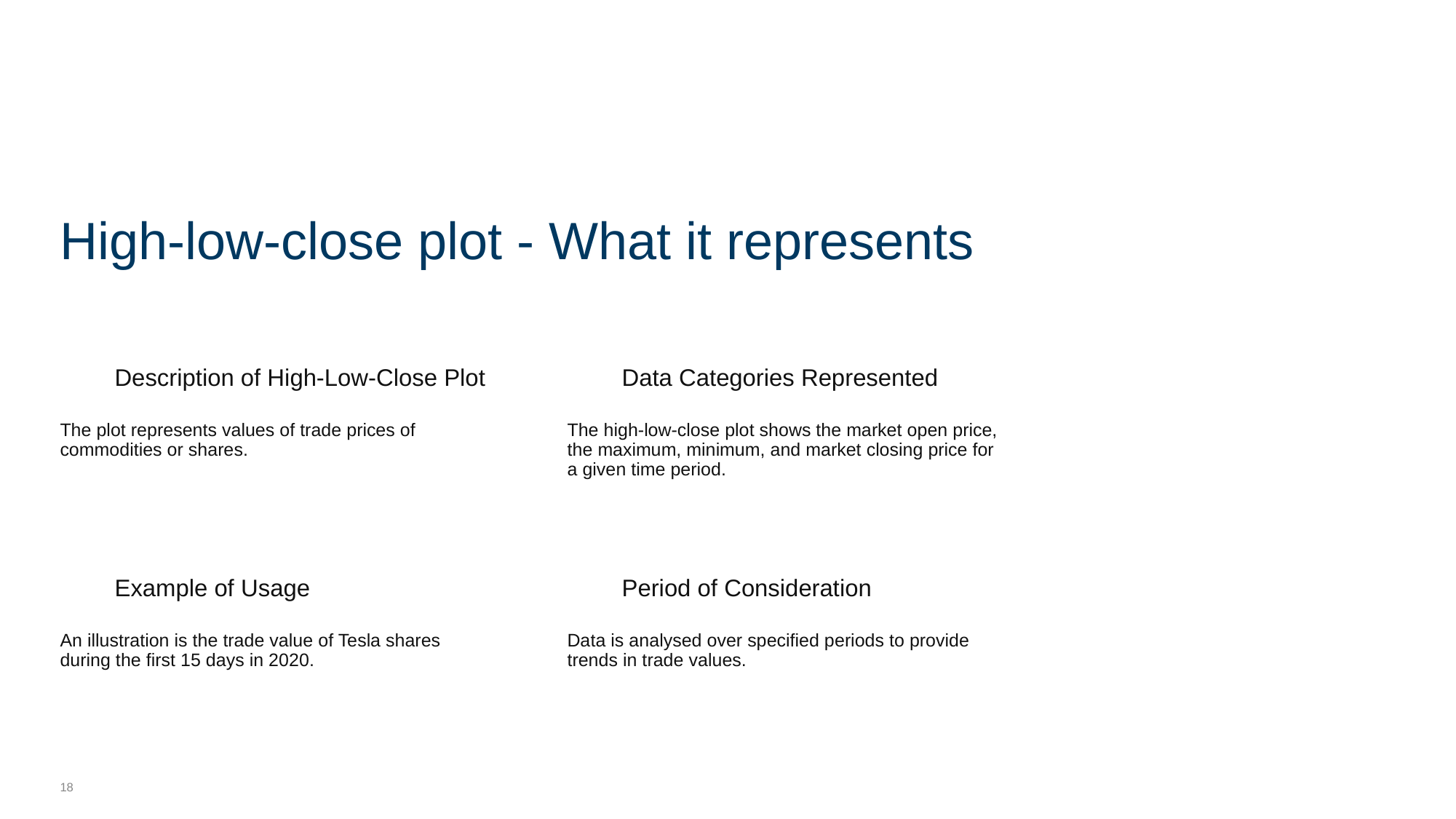

High-low-close plot - What it represents
Description of High-Low-Close Plot
Data Categories Represented
The plot represents values of trade prices of commodities or shares.
The high-low-close plot shows the market open price, the maximum, minimum, and market closing price for a given time period.
Example of Usage
Period of Consideration
An illustration is the trade value of Tesla shares during the first 15 days in 2020.
Data is analysed over specified periods to provide trends in trade values.
18